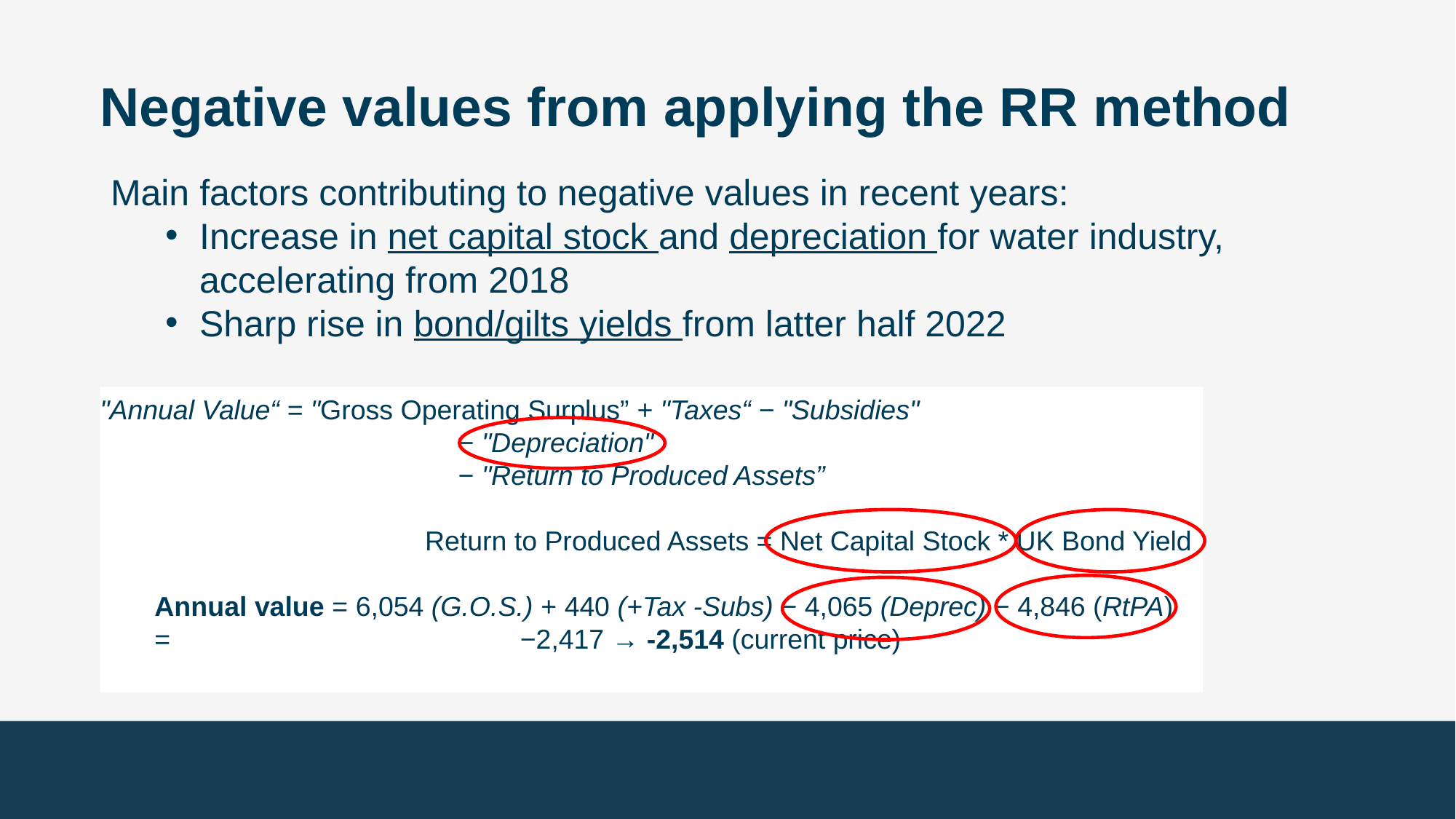

# Negative values from applying the RR method
Main factors contributing to negative values in recent years:
Increase in net capital stock and depreciation for water industry, accelerating from 2018
Sharp rise in bond/gilts yields from latter half 2022

"Annual Value“ = "Gross Operating Surplus” + "Taxes“ − "Subsidies"
			    − "Depreciation"
			    − "Return to Produced Assets”

Return to Produced Assets = Net Capital Stock * UK Bond Yield

Annual value = 6,054 (G.O.S.) + 440 (+Tax -Subs) − 4,065 (Deprec) − 4,846 (RtPA) = 			     −2,417 → -2,514 (current price)